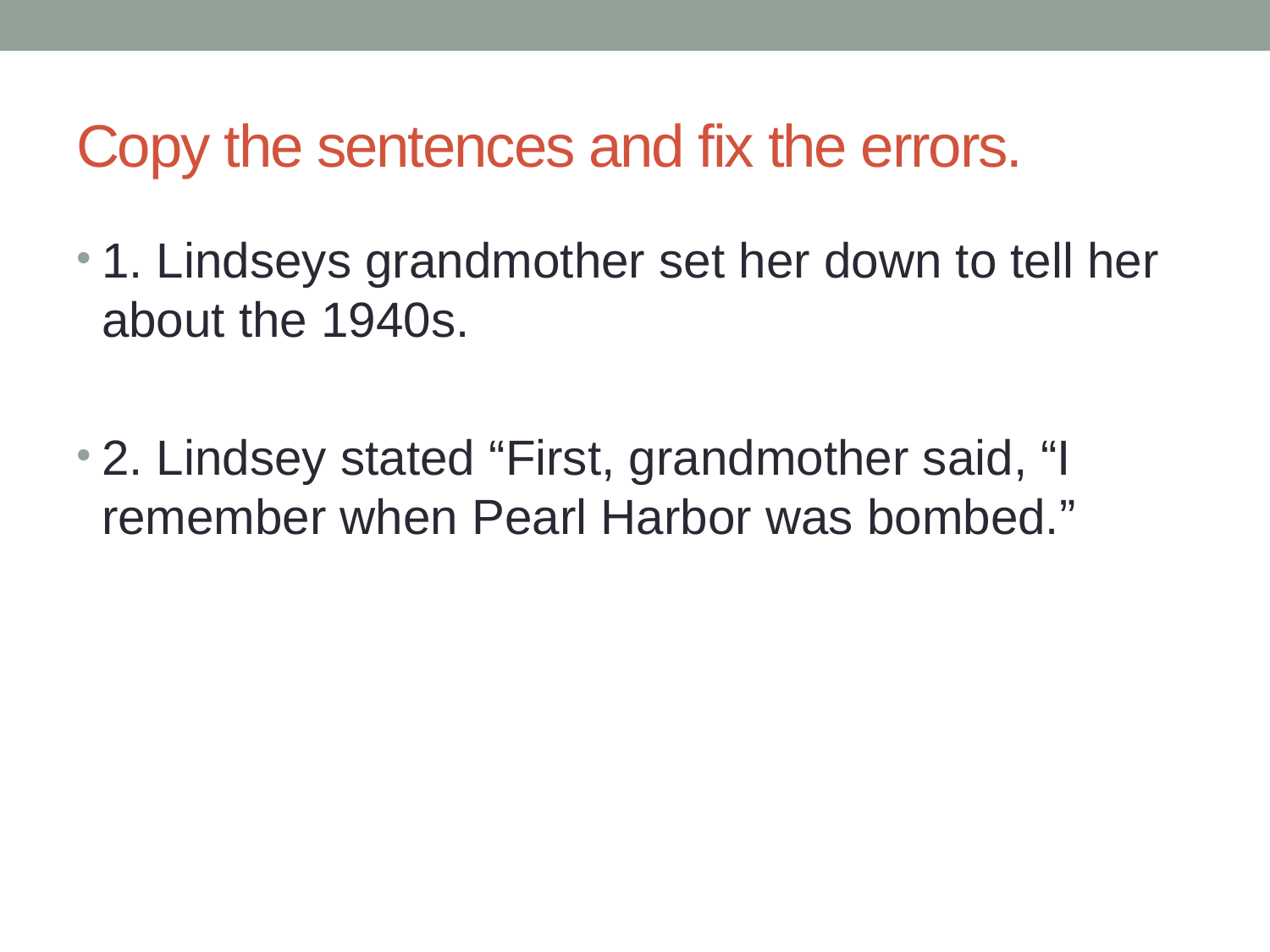

# Copy the sentences and fix the errors.
1. Lindseys grandmother set her down to tell her about the 1940s.

2. Lindsey stated “First, grandmother said, “I remember when Pearl Harbor was bombed.”